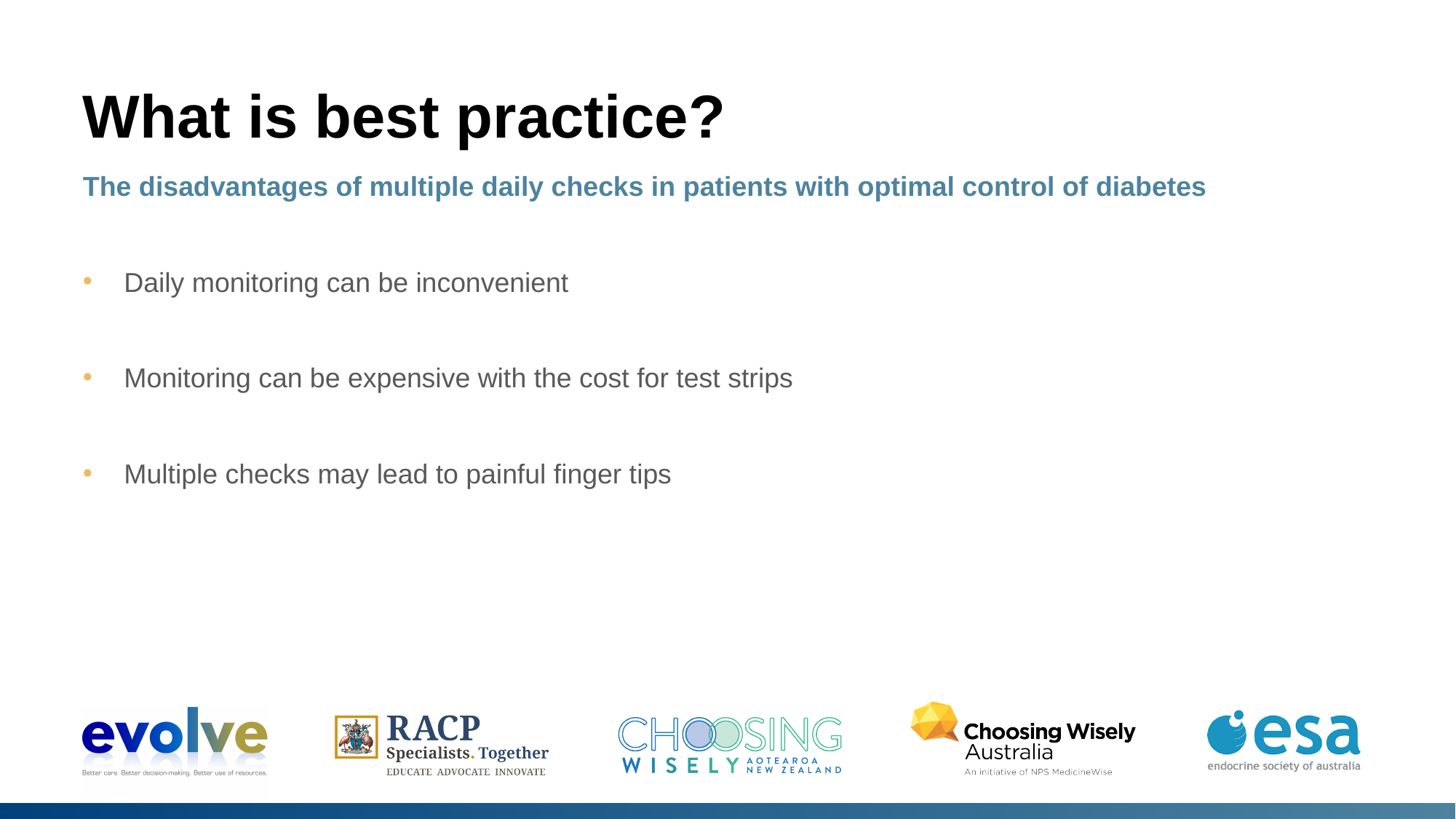

# What is best practice?
The disadvantages of multiple daily checks in patients with optimal control of diabetes

Daily monitoring can be inconvenient

Monitoring can be expensive with the cost for test strips

Multiple checks may lead to painful finger tips